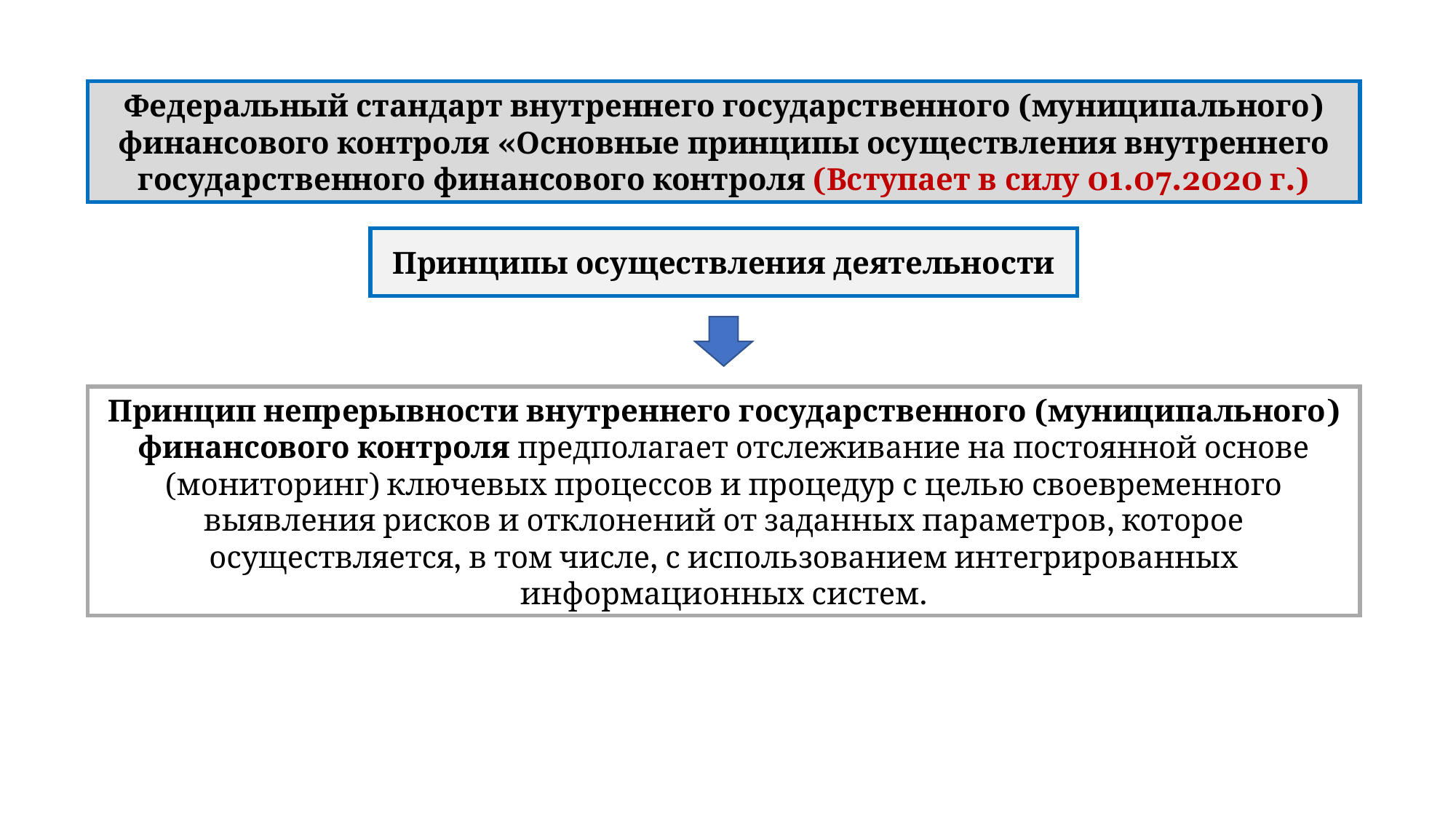

Федеральный стандарт внутреннего государственного (муниципального) финансового контроля «Основные принципы осуществления внутреннего государственного финансового контроля (Вступает в силу 01.07.2020 г.)
Принципы осуществления деятельности

Принцип непрерывности внутреннего государственного (муниципального) финансового контроля предполагает отслеживание на постоянной основе (мониторинг) ключевых процессов и процедур с целью своевременного выявления рисков и отклонений от заданных параметров, которое осуществляется, в том числе, с использованием интегрированных информационных систем.